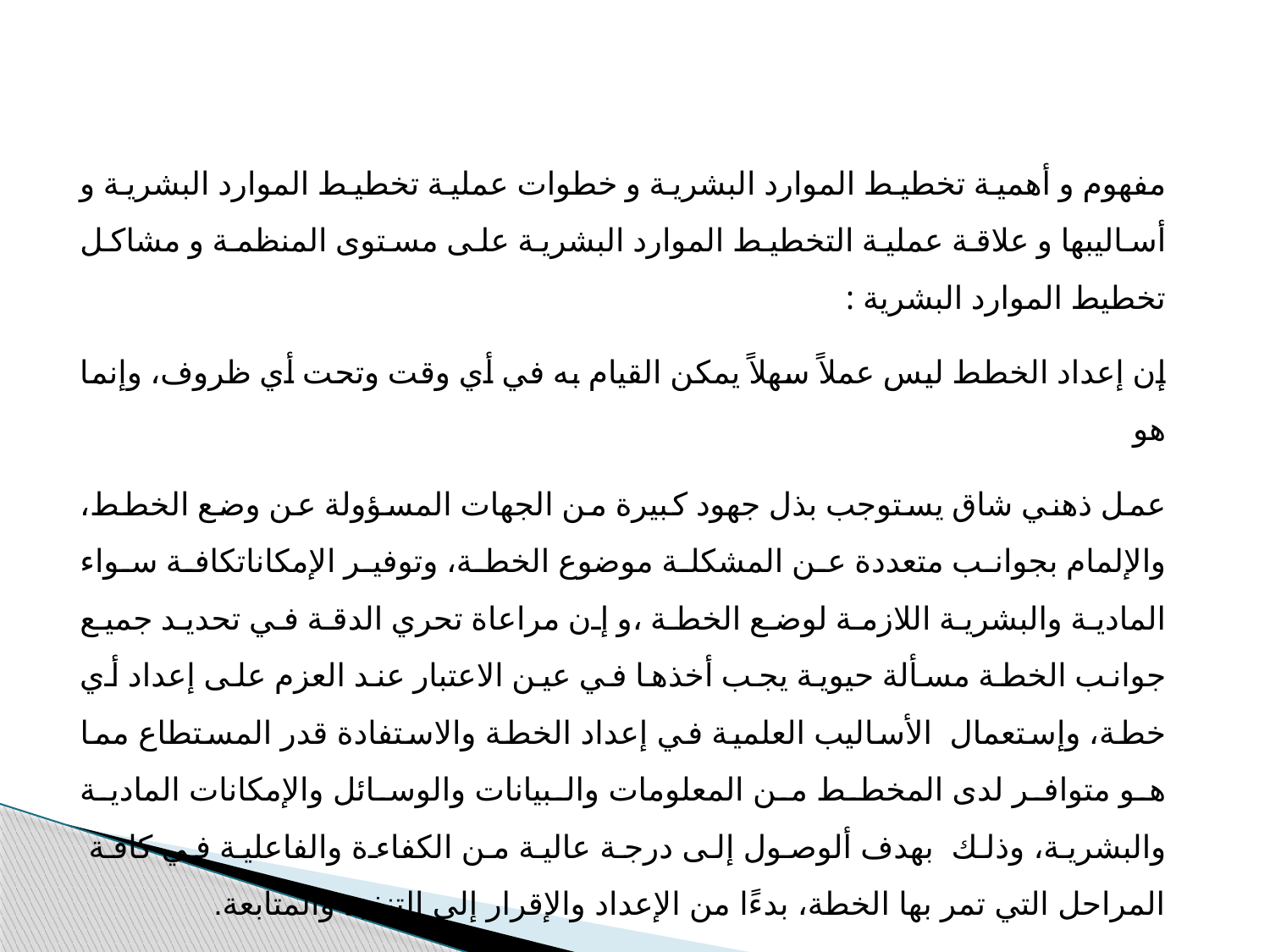

مفهوم و أهمية تخطيط الموارد البشرية و خطوات عملية تخطيط الموارد البشرية و أساليبها و علاقة عملية التخطيط الموارد البشرية على مستوى المنظمة و مشاكل تخطيط الموارد البشرية :
إن إعداد الخطط ليس عملاً سهلاً يمكن القيام به في أي وقت وتحت أي ظروف، وإنما هو
عمل ذهني شاق يستوجب بذل جهود كبيرة من الجهات المسؤولة عن وضع الخطط، والإلمام بجوانب متعددة عن المشكلة موضوع الخطة، وتوفير الإمكاناتكافة سواء المادية والبشرية اللازمة لوضع الخطة ،و إن مراعاة تحري الدقة في تحديد جميع جوانب الخطة مسألة حيوية يجب أخذها في عين الاعتبار عند العزم على إعداد أي خطة، وإستعمال  الأساليب العلمية في إعداد الخطة والاستفادة قدر المستطاع مما هو متوافر لدى المخطط من المعلومات والبيانات والوسائل والإمكانات المادية والبشرية، وذلك  بهدف ألوصول إلى درجة عالية من الكفاءة والفاعلية في كافة  المراحل التي تمر بها الخطة، بدءًا من الإعداد والإقرار إلى التنفيذ والمتابعة.